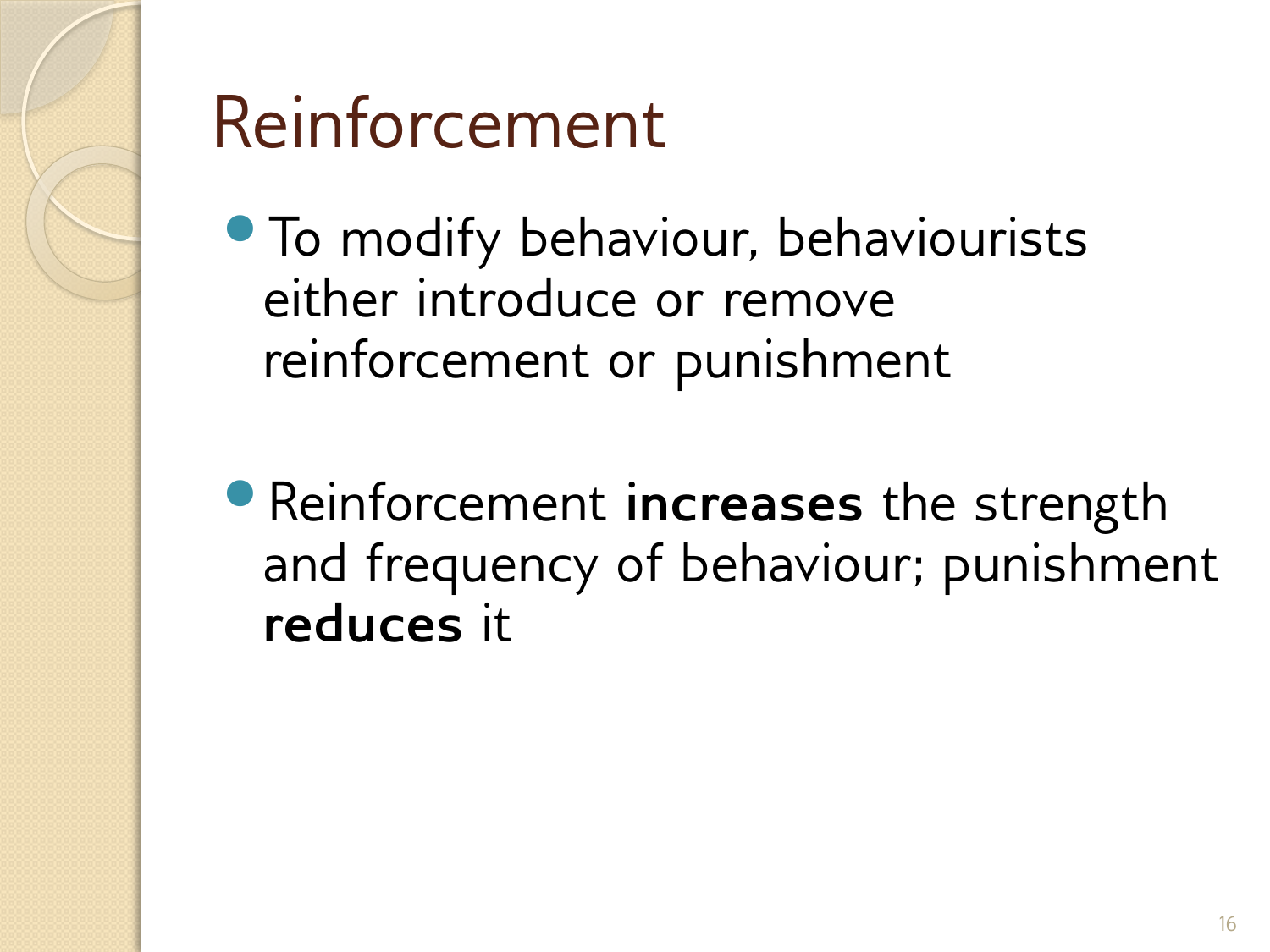

# Reinforcement
To modify behaviour, behaviourists either introduce or remove reinforcement or punishment

Reinforcement increases the strength and frequency of behaviour; punishment reduces it
16